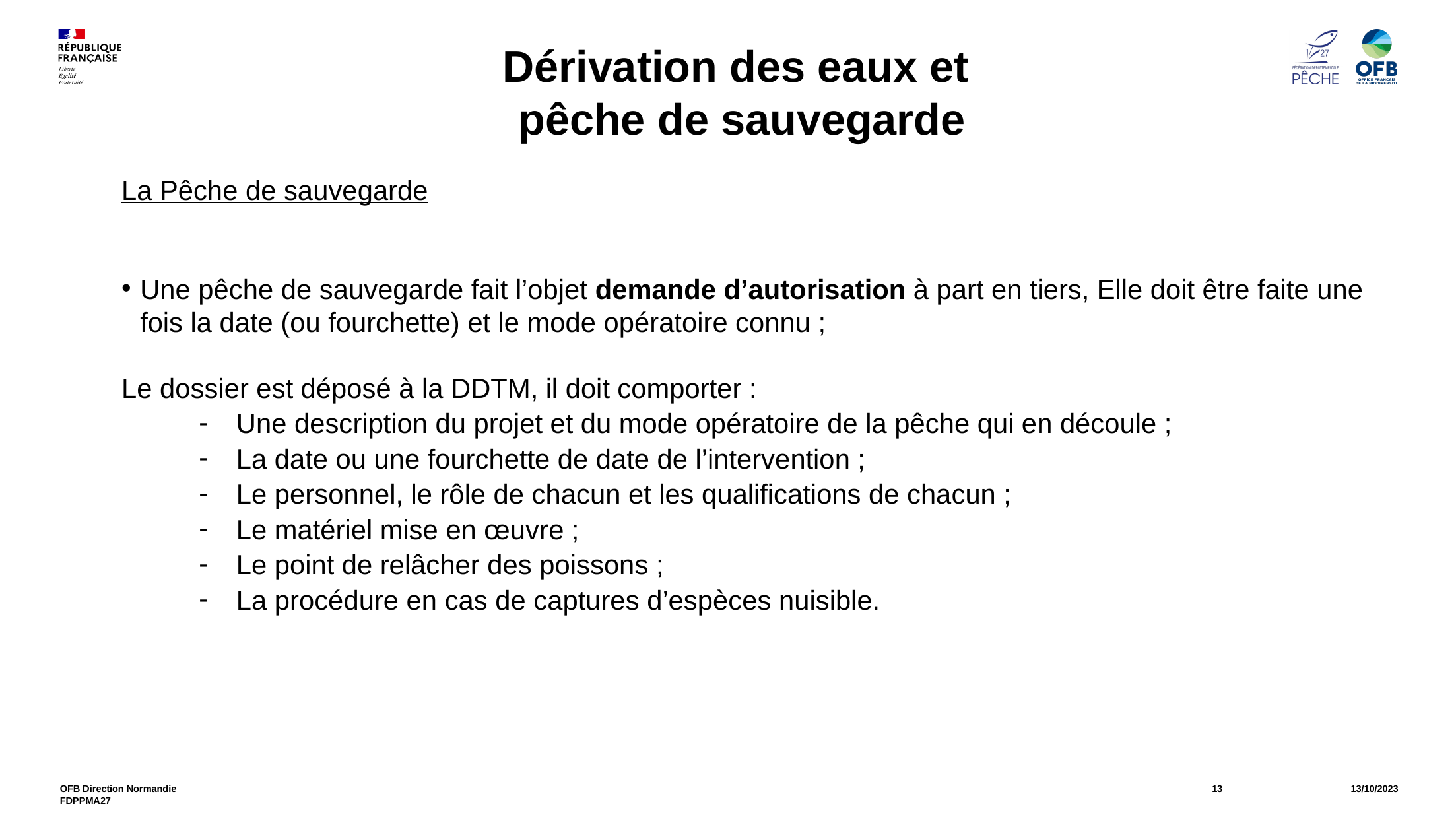

Dérivation des eaux et
pêche de sauvegarde
La Pêche de sauvegarde

Une pêche de sauvegarde fait l’objet demande d’autorisation à part en tiers, Elle doit être faite une fois la date (ou fourchette) et le mode opératoire connu ;

Le dossier est déposé à la DDTM, il doit comporter :
Une description du projet et du mode opératoire de la pêche qui en découle ;
La date ou une fourchette de date de l’intervention ;
Le personnel, le rôle de chacun et les qualifications de chacun ;
Le matériel mise en œuvre ;
Le point de relâcher des poissons ;
La procédure en cas de captures d’espèces nuisible.